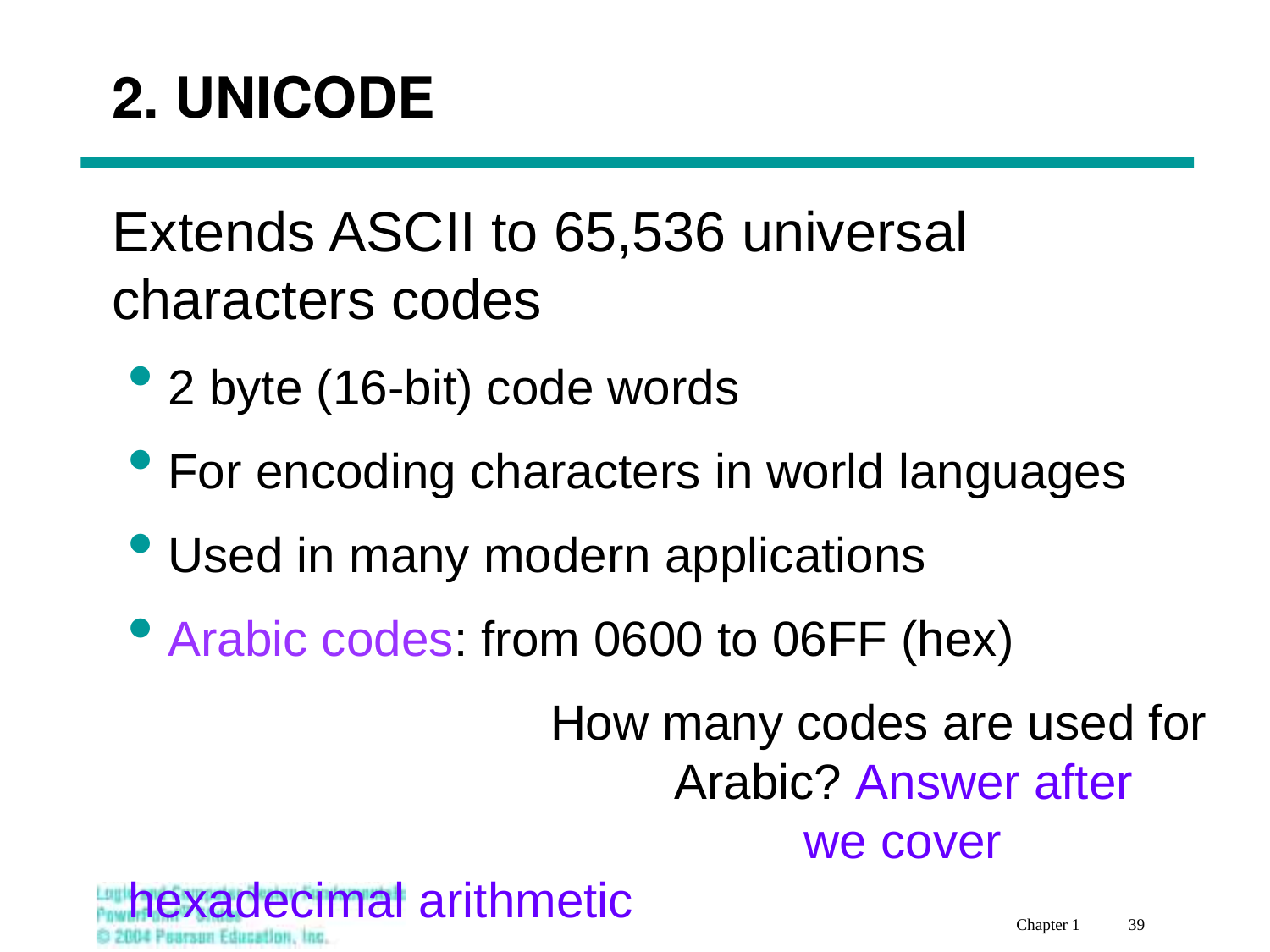

# 2. UNICODE
	Extends ASCII to 65,536 universal  characters codes
 2 byte (16-bit) code words
 For encoding characters in world languages
 Used in many modern applications
 Arabic codes: from 0600 to 06FF (hex)
			   How many codes are used for 				   Arabic? Answer after 			            	   we cover hexadecimal arithmetic
Chapter 1            39